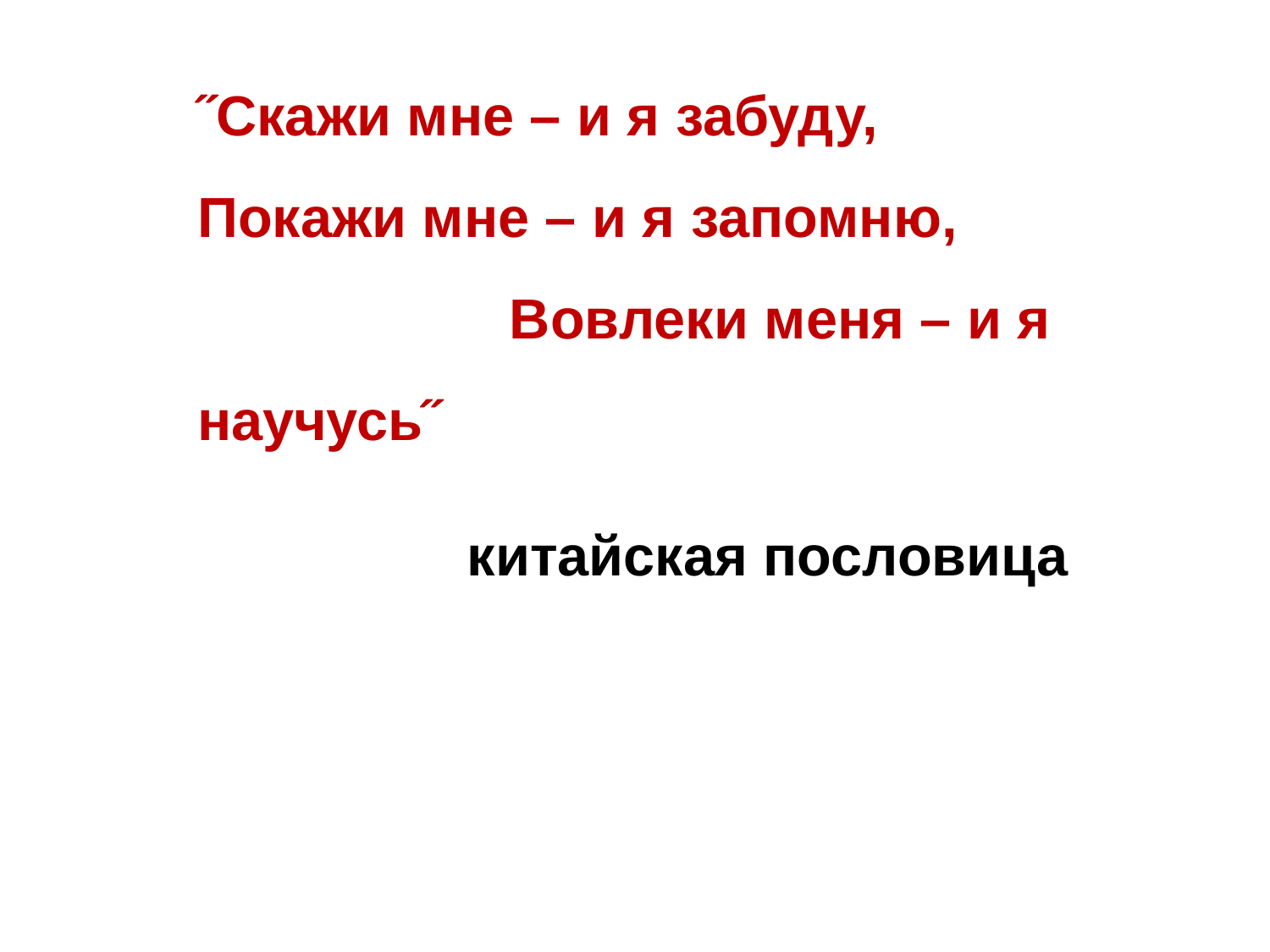

˝Скажи мне – и я забуду,
Покажи мне – и я запомню,                                      Вовлеки меня – и я научусь˝

		 китайская пословица